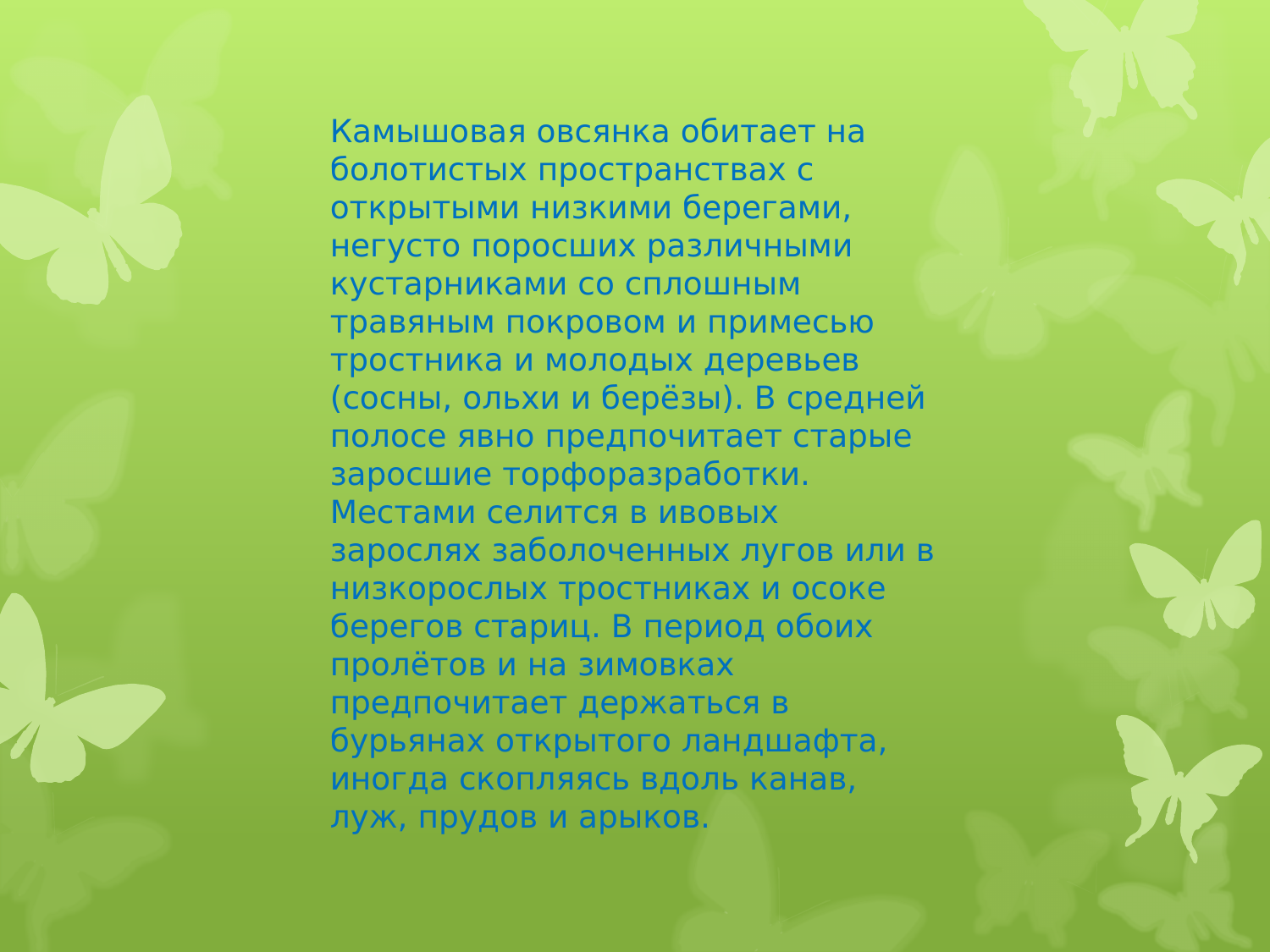

Камышовая овсянка обитает на болотистых пространствах с открытыми низкими берегами, негусто поросших различными кустарниками со сплошным травяным покровом и примесью тростника и молодых деревьев (сосны, ольхи и берёзы). В средней полосе явно предпочитает старые заросшие торфоразработки. Местами селится в ивовых зарослях заболоченных лугов или в низкорослых тростниках и осоке берегов стариц. В период обоих пролётов и на зимовках предпочитает держаться в бурьянах открытого ландшафта, иногда скопляясь вдоль канав, луж, прудов и арыков.